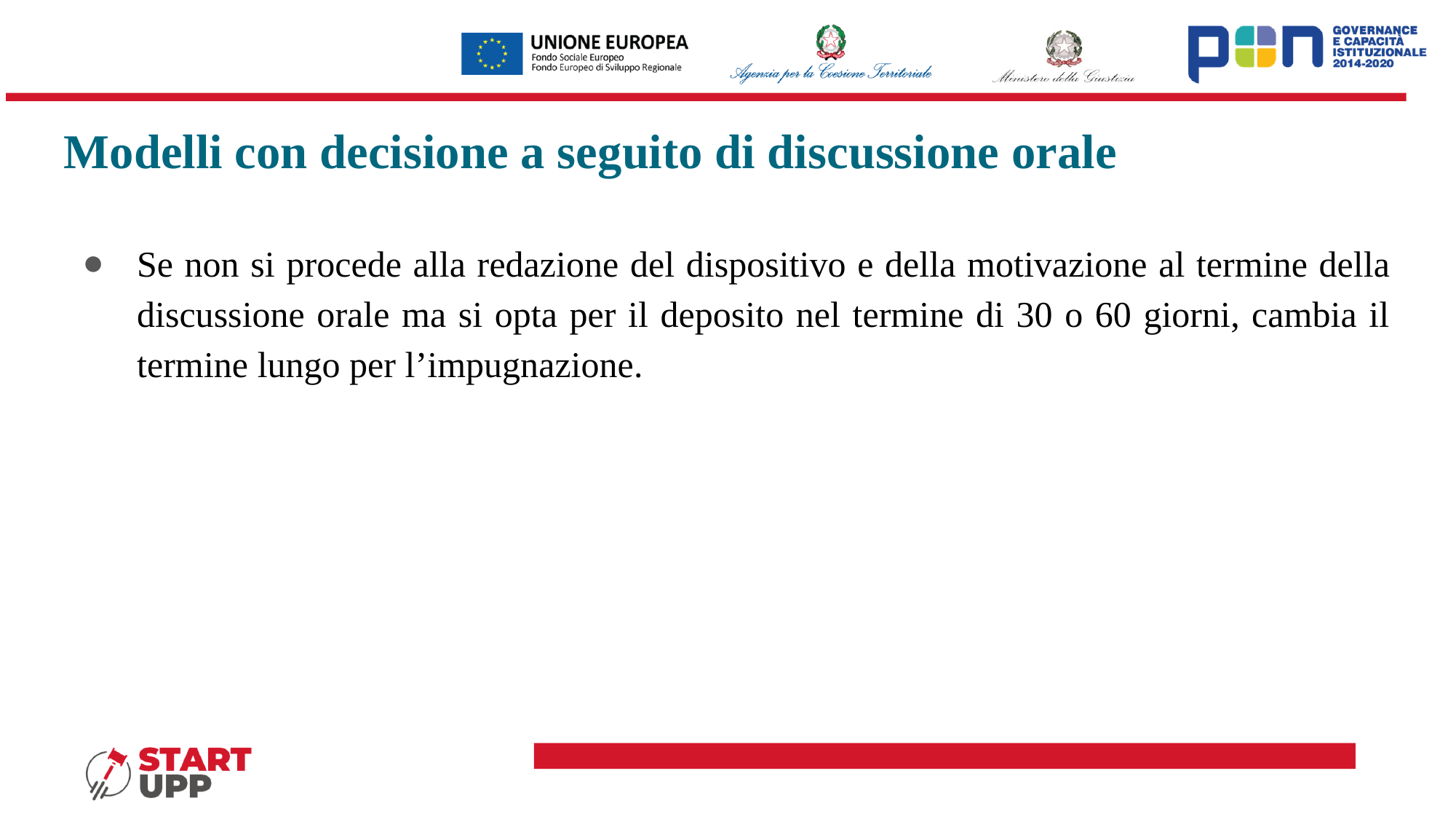

# Modelli con decisione a seguito di discussione orale
Se non si procede alla redazione del dispositivo e della motivazione al termine della discussione orale ma si opta per il deposito nel termine di 30 o 60 giorni, cambia il termine lungo per l’impugnazione.